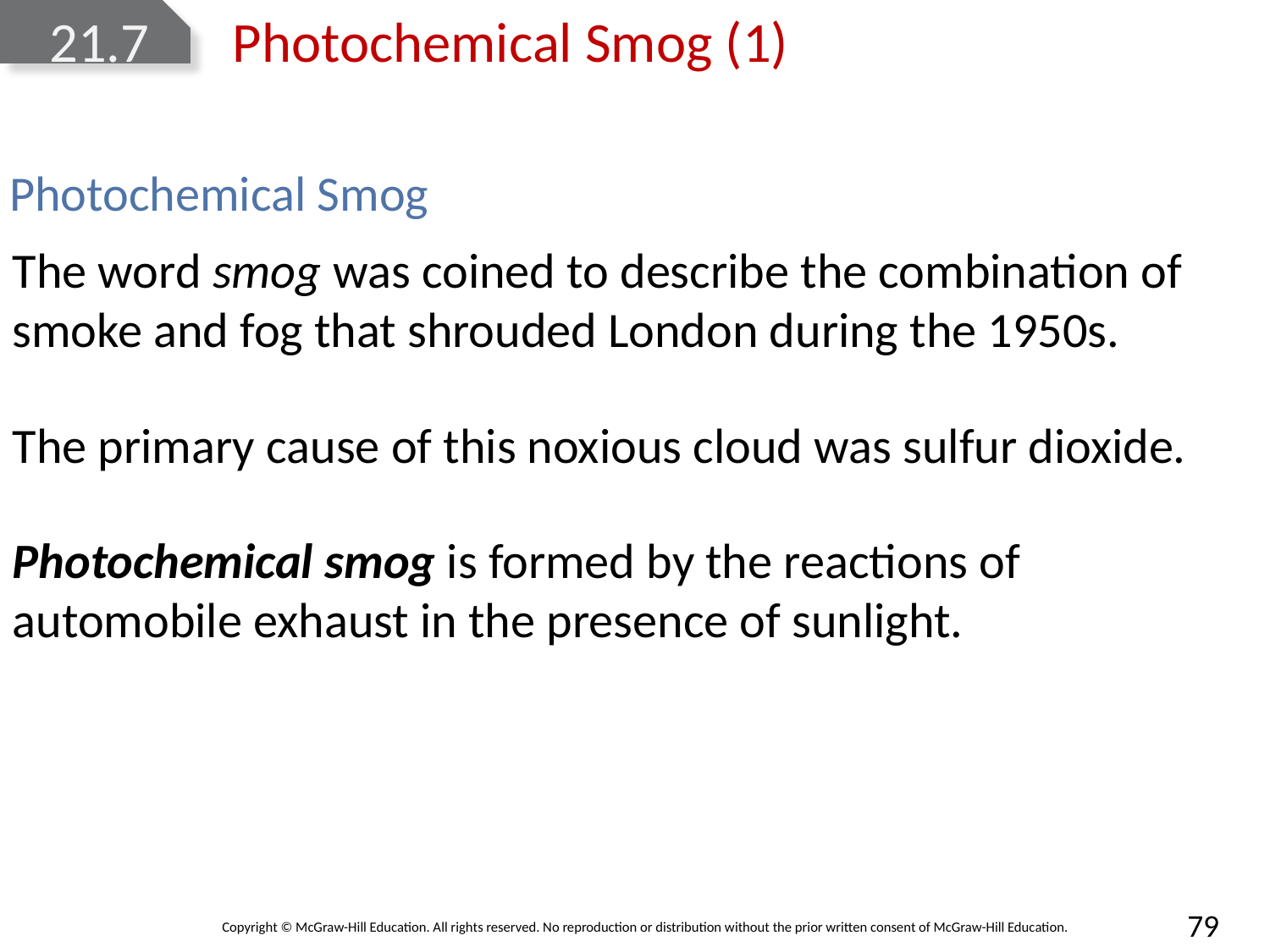

# 21.7 Photochemical Smog (1)
Photochemical Smog
The word smog was coined to describe the combination of smoke and fog that shrouded London during the 1950s.
The primary cause of this noxious cloud was sulfur dioxide.
Photochemical smog is formed by the reactions of automobile exhaust in the presence of sunlight.